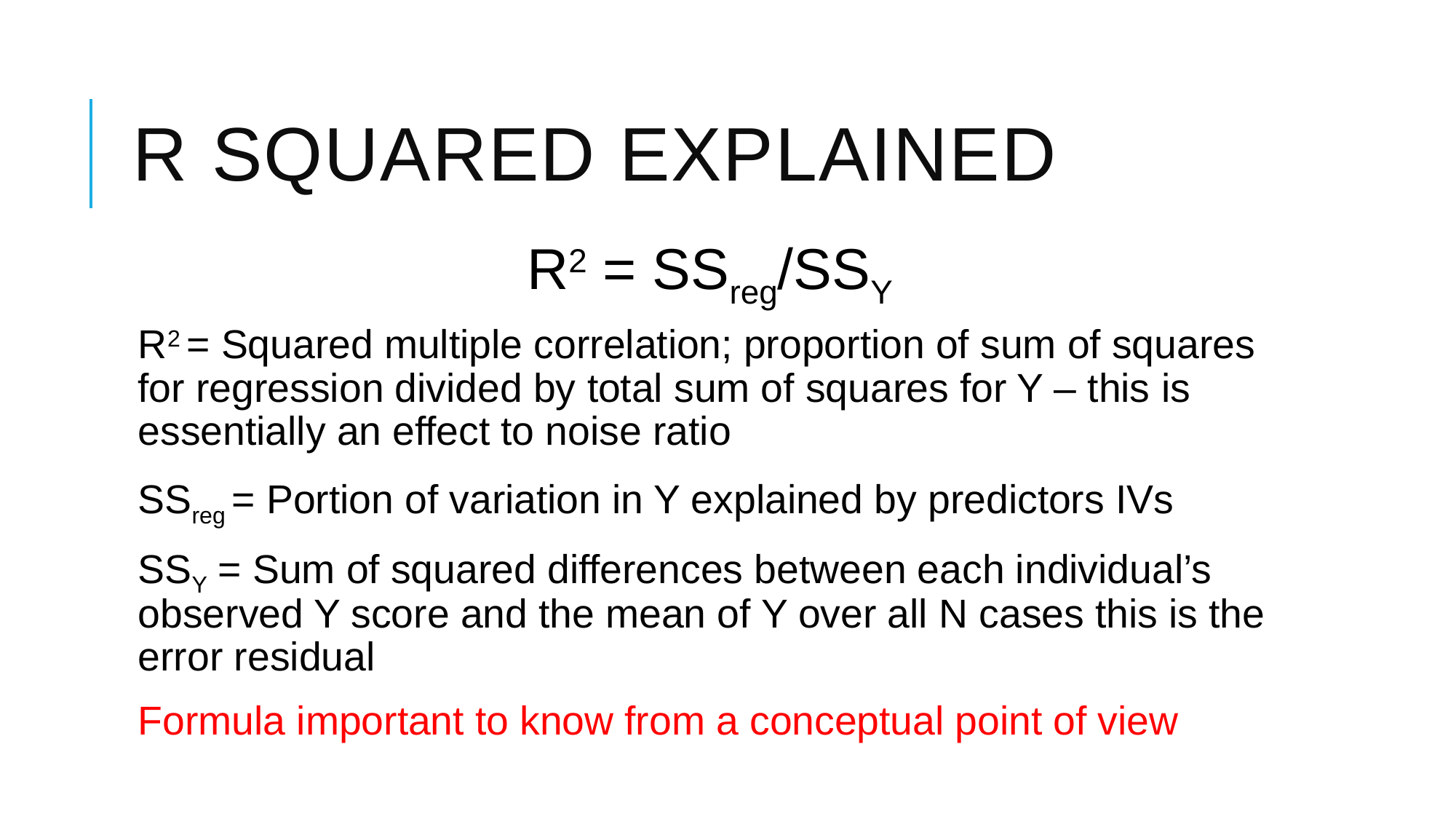

# R squared explained
R2 = SSreg/SSY
R2 = Squared multiple correlation; proportion of sum of squares for regression divided by total sum of squares for Y – this is essentially an effect to noise ratio
SSreg = Portion of variation in Y explained by predictors IVs
SSY = Sum of squared differences between each individual’s observed Y score and the mean of Y over all N cases this is the error residual
Formula important to know from a conceptual point of view